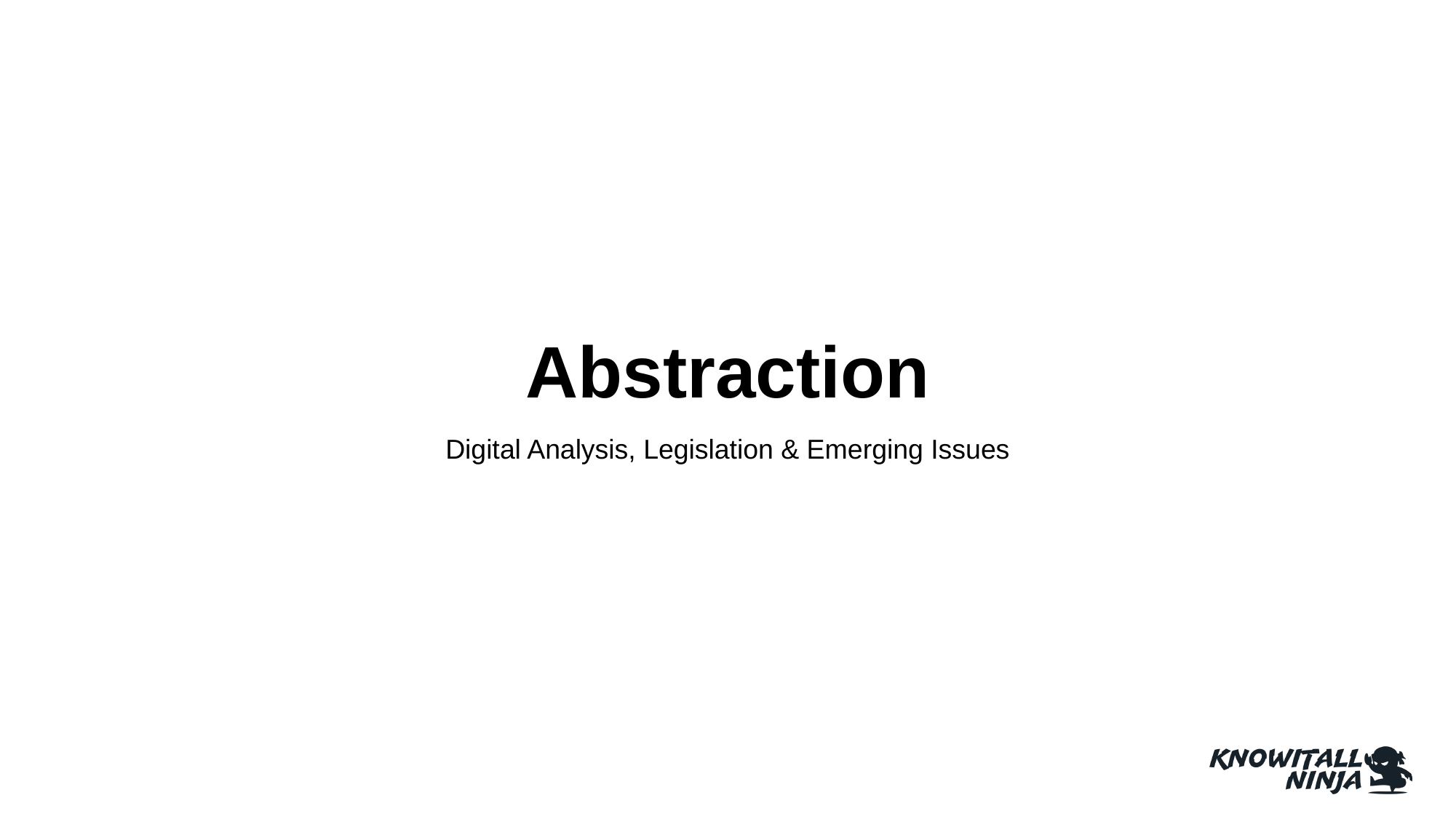

# Abstraction
Digital Analysis, Legislation & Emerging Issues